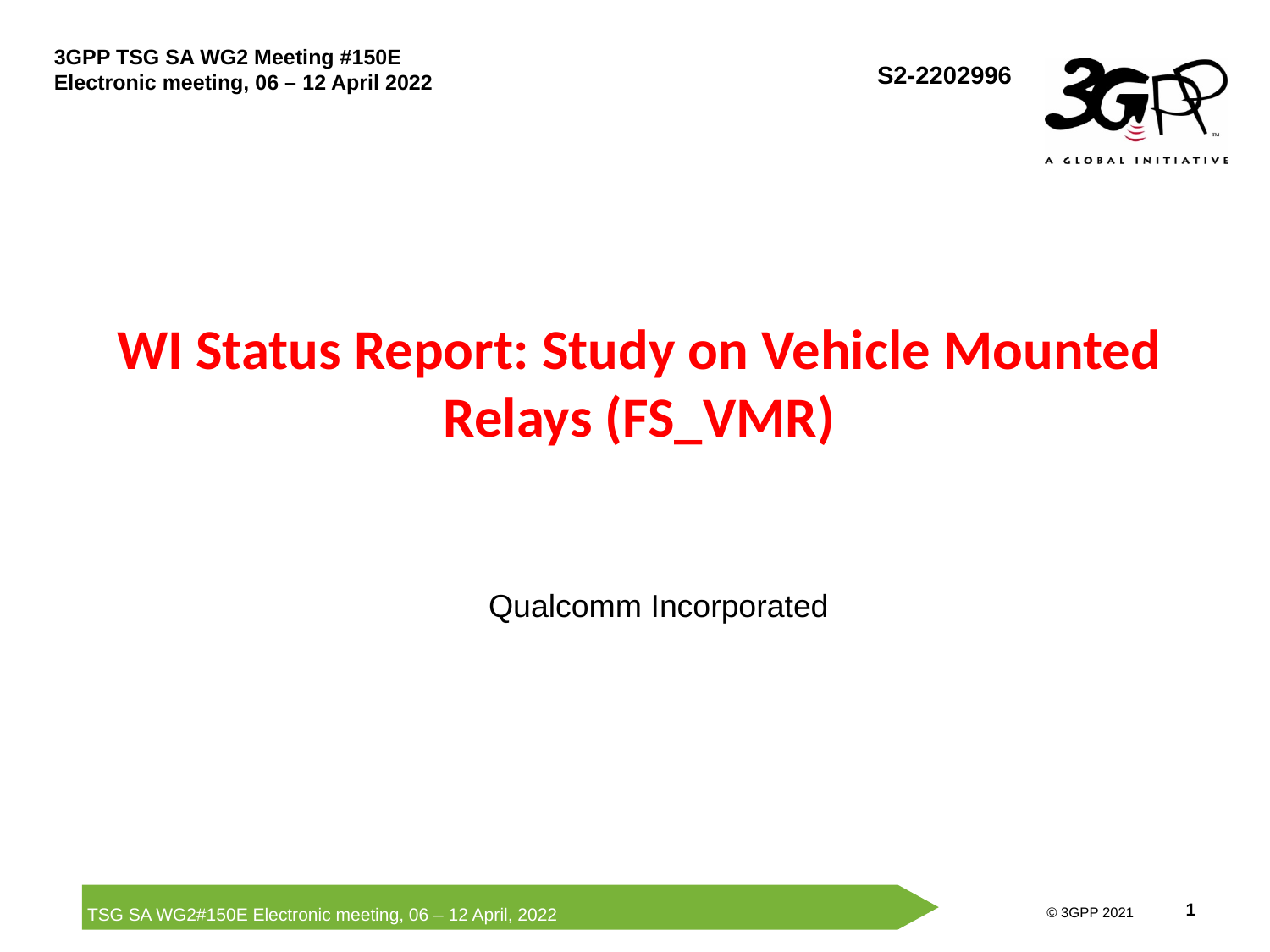

S2-2202996
# WI Status Report: Study on Vehicle Mounted Relays (FS_VMR)
Qualcomm Incorporated